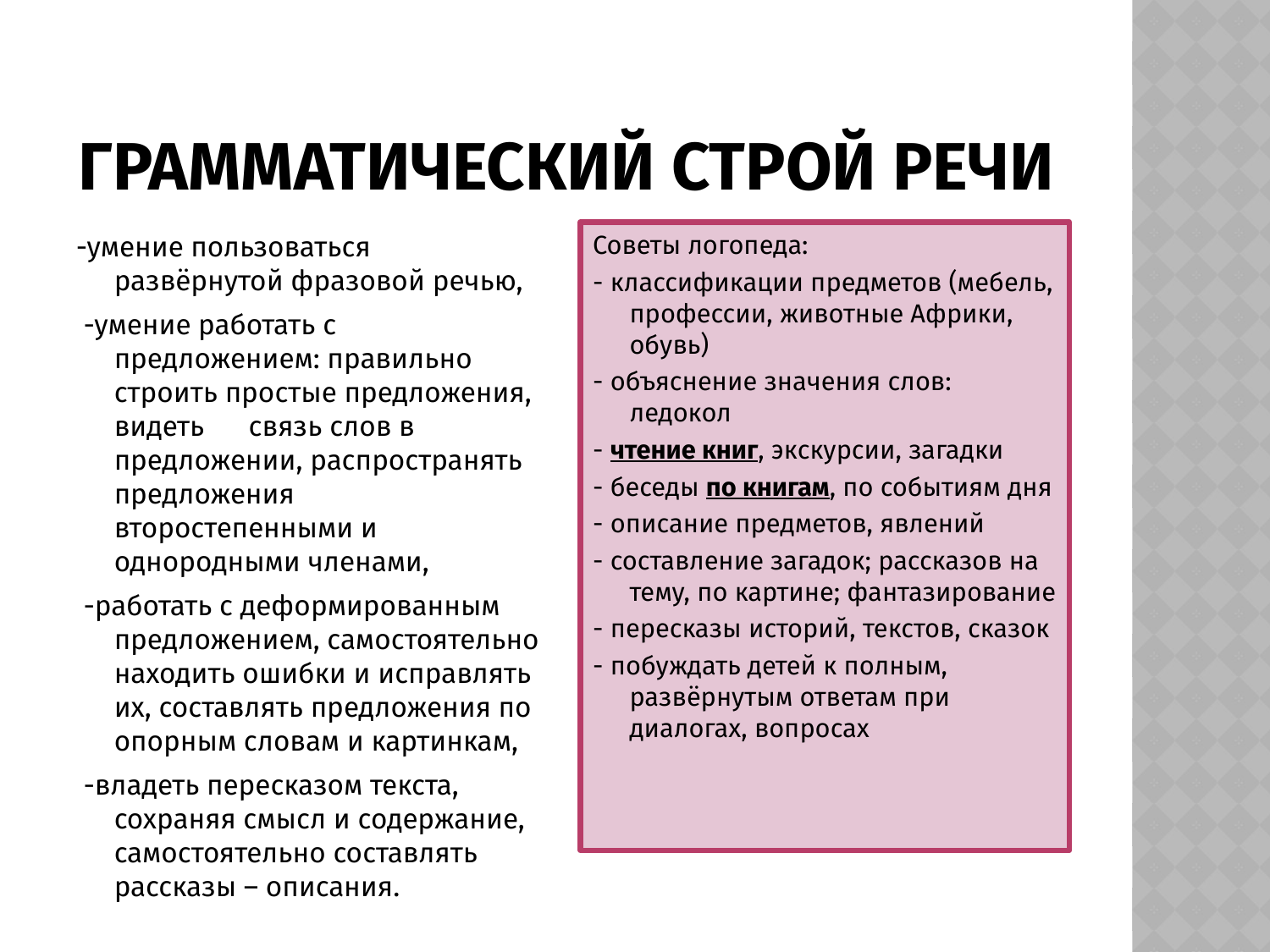

# грамматический строй речи
-умение пользоваться развёрнутой фразовой речью,
 -умение работать с предложением: правильно строить простые предложения, видеть      связь слов в предложении, распространять предложения второстепенными и однородными членами,
 -работать с деформированным предложением, самостоятельно находить ошибки и исправлять их, составлять предложения по опорным словам и картинкам,
 -владеть пересказом текста, сохраняя смысл и содержание, самостоятельно составлять рассказы – описания.

Советы логопеда:
- классификации предметов (мебель, профессии, животные Африки, обувь)
- объяснение значения слов: ледокол
- чтение книг, экскурсии, загадки
- беседы по книгам, по событиям дня
- описание предметов, явлений
- составление загадок; рассказов на тему, по картине; фантазирование
- пересказы историй, текстов, сказок
- побуждать детей к полным, развёрнутым ответам при диалогах, вопросах